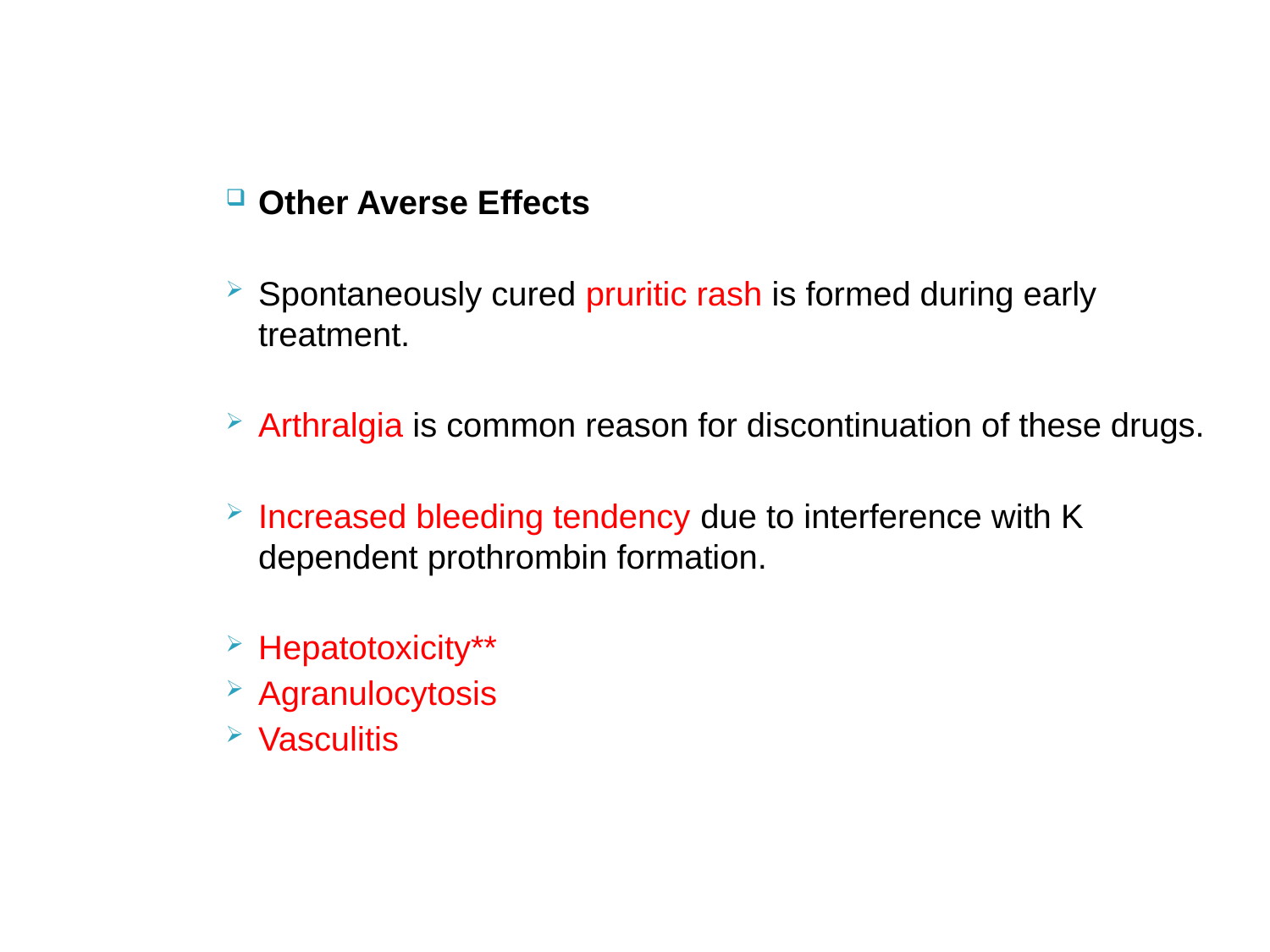

Other Averse Effects

Spontaneously cured pruritic rash is formed during early treatment.

Arthralgia is common reason for discontinuation of these drugs.

Increased bleeding tendency due to interference with K dependent prothrombin formation.

Hepatotoxicity**
Agranulocytosis
Vasculitis